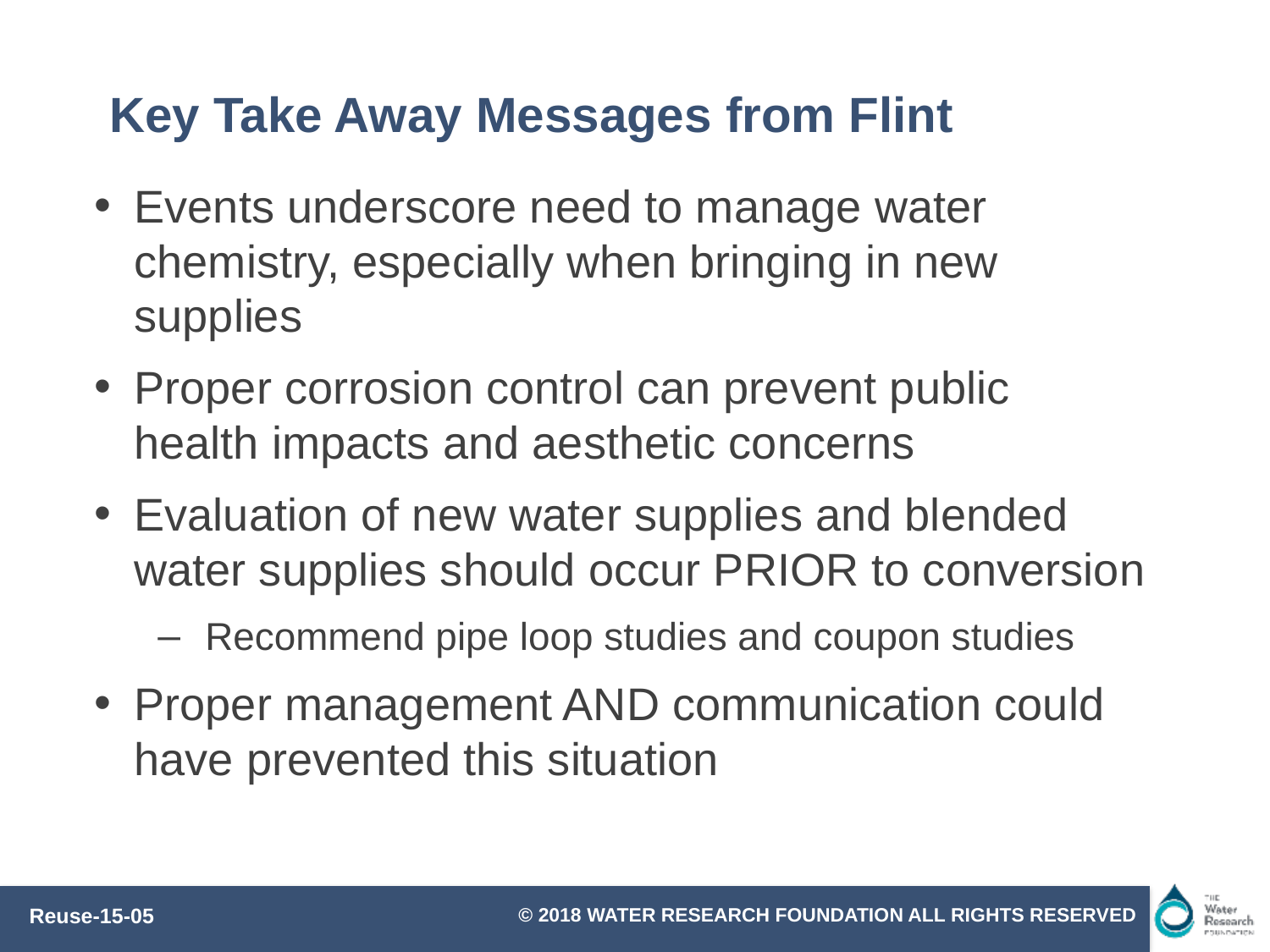

# Key Take Away Messages from Flint
Events underscore need to manage water chemistry, especially when bringing in new supplies
Proper corrosion control can prevent public health impacts and aesthetic concerns
Evaluation of new water supplies and blended water supplies should occur PRIOR to conversion
Recommend pipe loop studies and coupon studies
Proper management AND communication could have prevented this situation